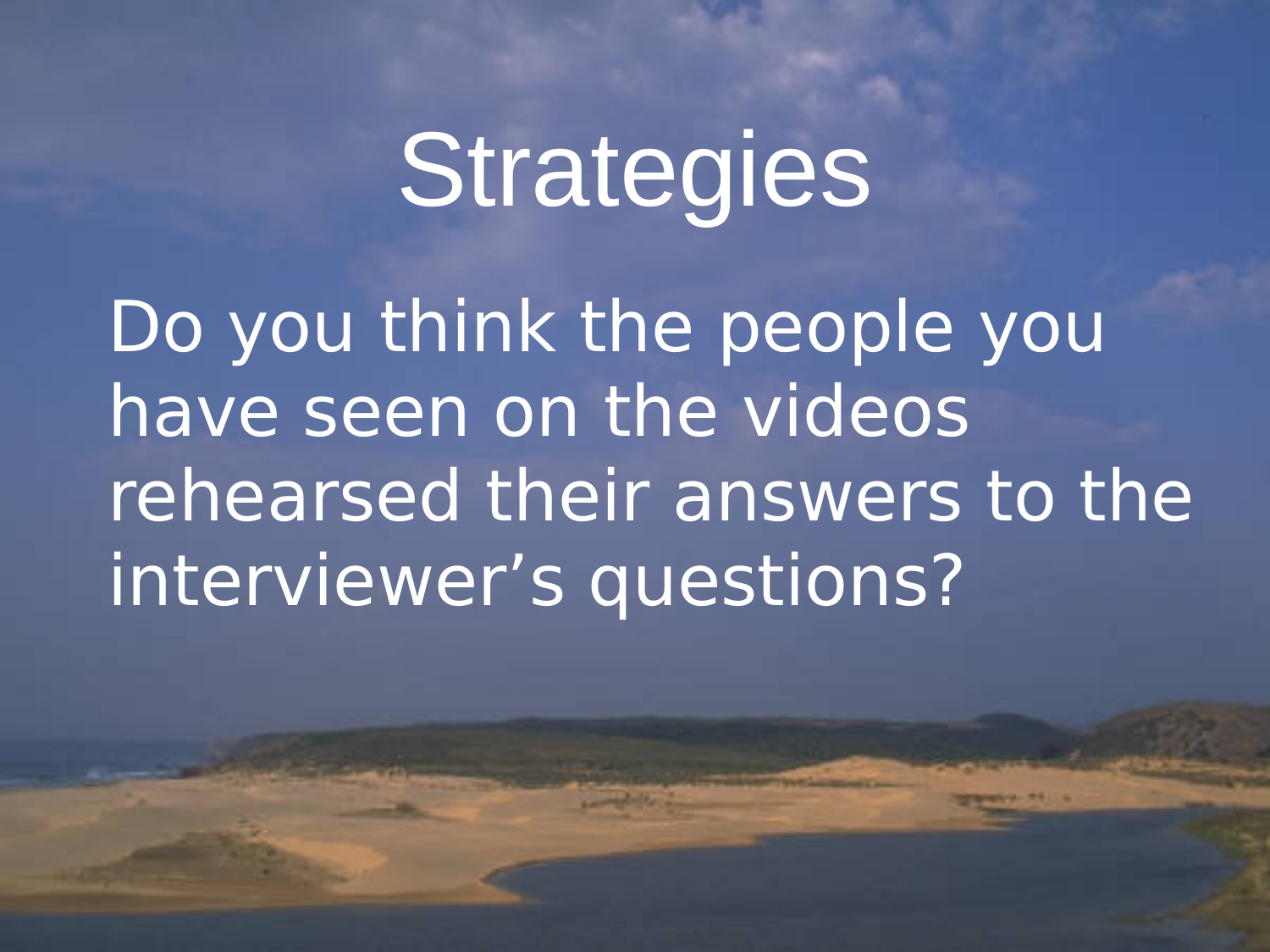

# Strategies
Do you think the people you have seen on the videos rehearsed their answers to the interviewer’s questions?